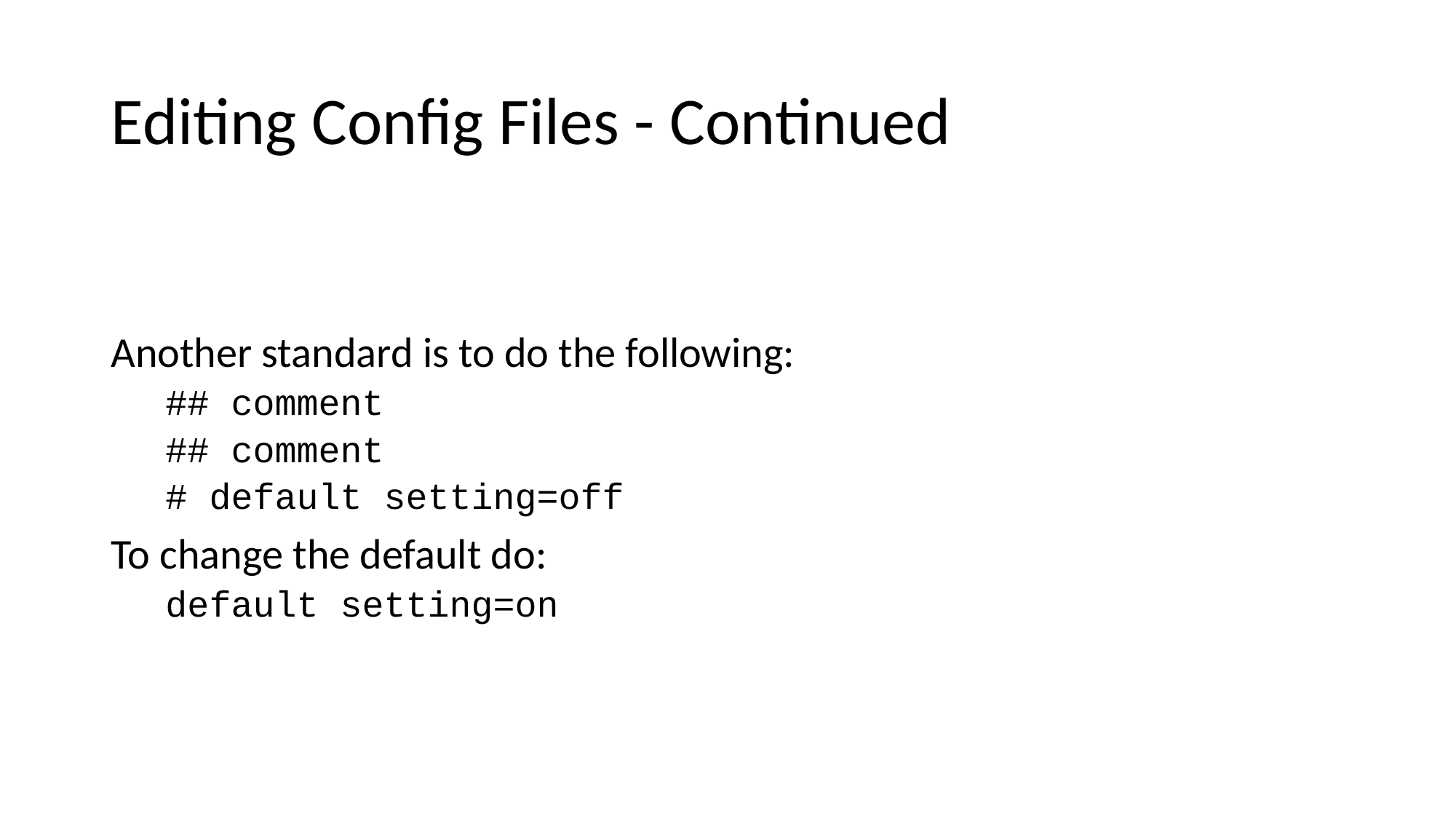

# Editing Config Files - Continued
Another standard is to do the following:
## comment
## comment
# default setting=off
To change the default do:
default setting=on